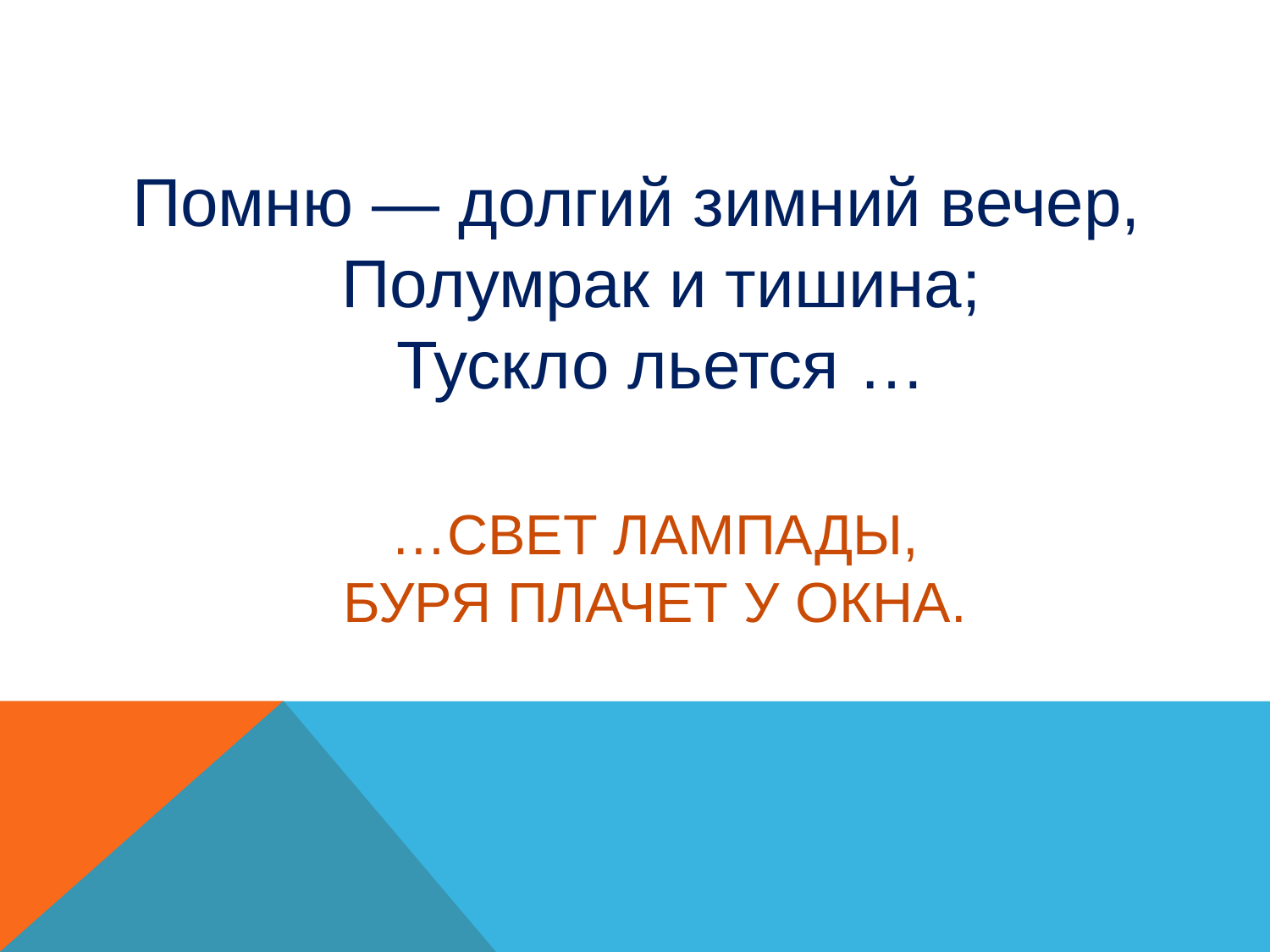

Помню — долгий зимний вечер,
Полумрак и тишина;
Тускло льется …
# …свет лампады, Буря плачет у окна.